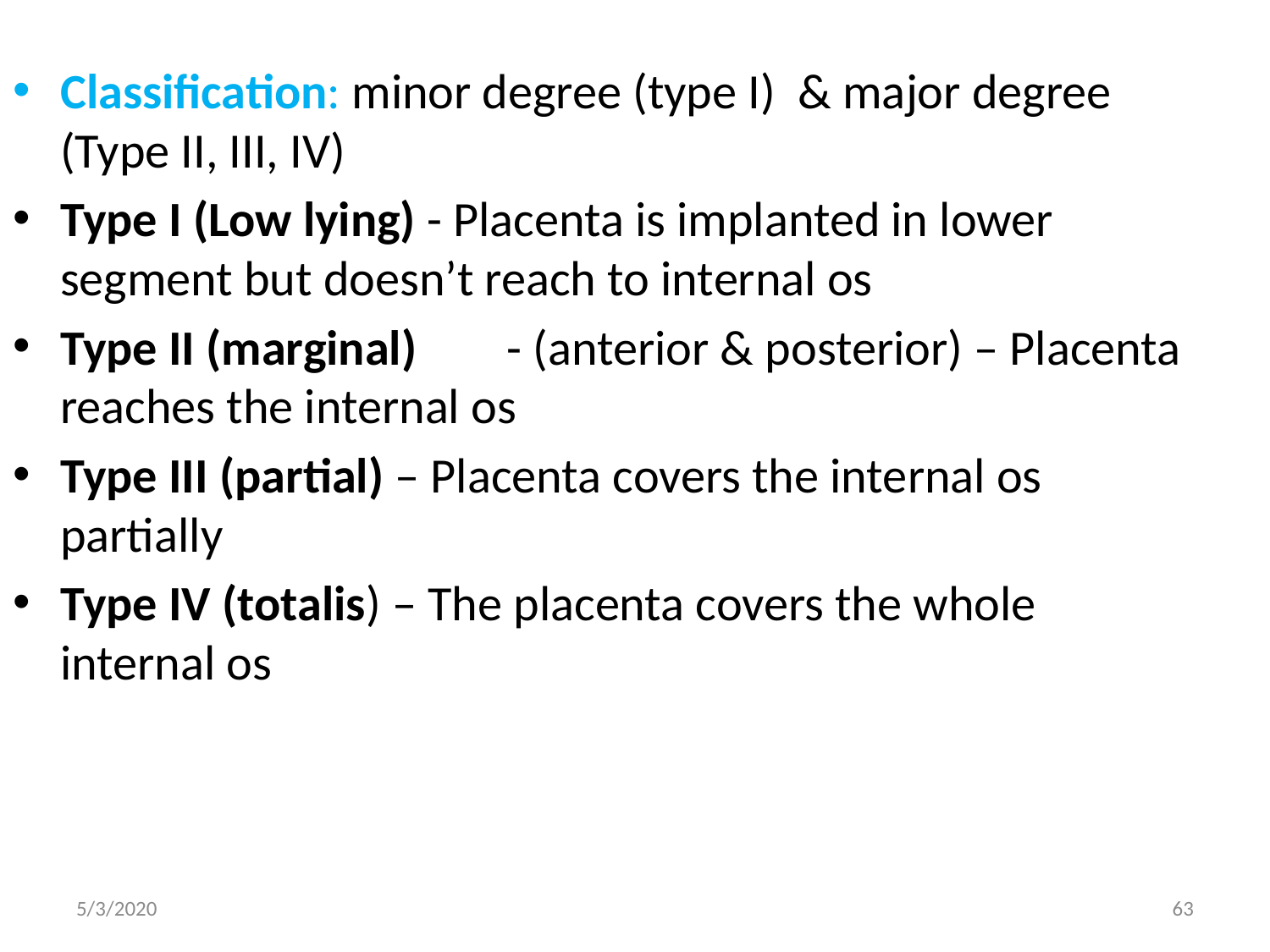

Classification: minor degree (type I)  & major degree (Type II, III, IV)
Type I (Low lying) - Placenta is implanted in lower segment but doesn’t reach to internal os
Type II (marginal)        - (anterior & posterior) – Placenta reaches the internal os
Type III (partial) – Placenta covers the internal os partially
Type IV (totalis) – The placenta covers the whole internal os

5/3/2020
63